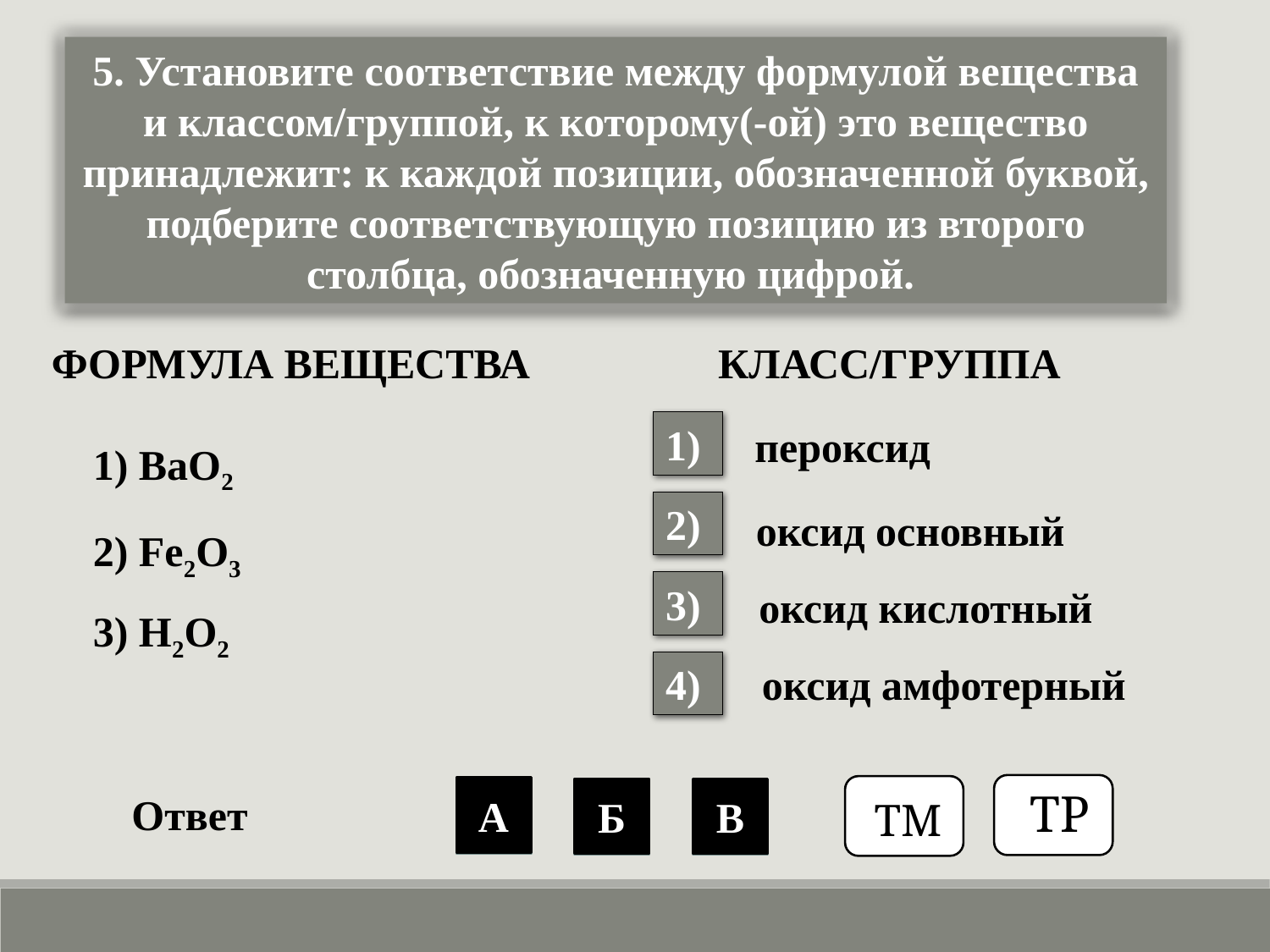

5. Установите соответствие между формулой вещества и классом/группой, к которому(-ой) это вещество принадлежит: к каждой позиции, обозначенной буквой, подберите соответствующую позицию из второго столбца, обозначенную цифрой.
ФОРМУЛА ВЕЩЕСТВА	               КЛАСС/ГРУППА
1)
пероксид
1) BaO2

2) Fe2O3
3) H2O2
2)
оксид основный
3)
оксид кислотный
4)
оксид амфотерный
ТР
ТМ
А
Б
1
В
4
1
   Ответ